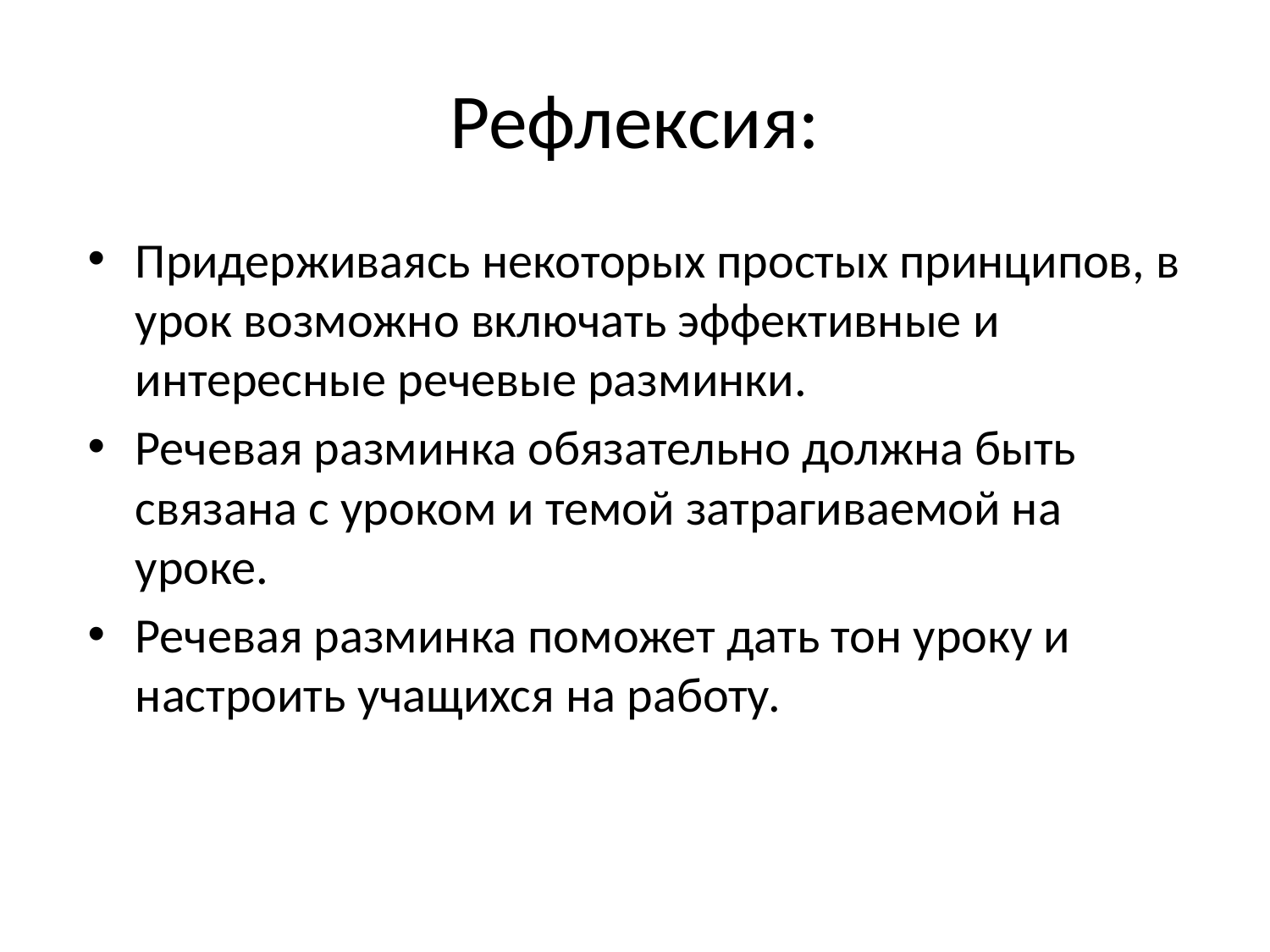

# Рефлексия:

Придерживаясь некоторых простых принципов, в урок возможно включать эффективные и интересные речевые разминки.
Речевая разминка обязательно должна быть связана с уроком и темой затрагиваемой на уроке.
Речевая разминка поможет дать тон уроку и настроить учащихся на работу.